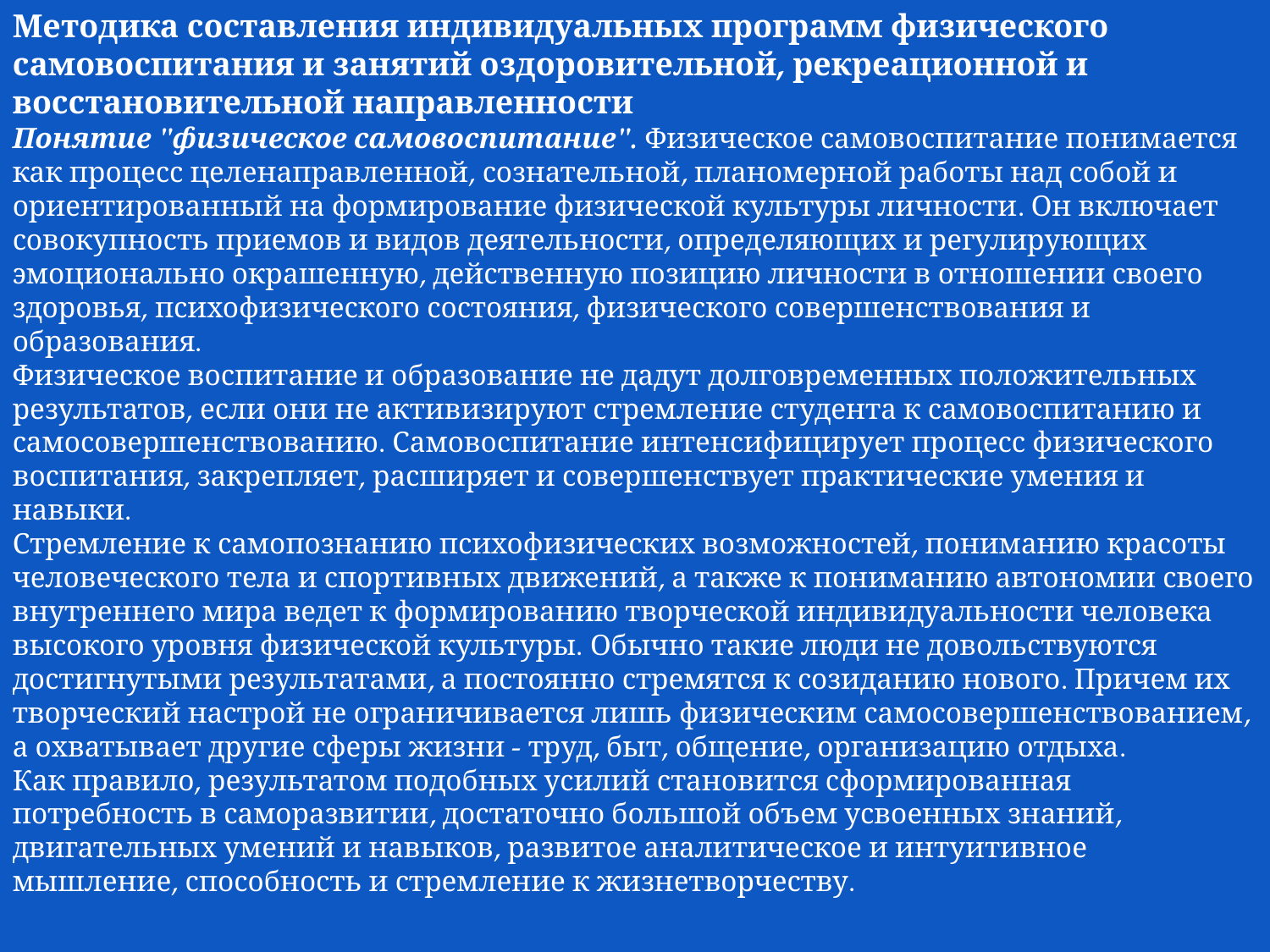

Методика составления индивидуальных программ физического самовоспитания и занятий оздоровительной, рекреационной и восстановительной направленности
Понятие "физическое самовоспитание". Физическое самовоспитание понимается как процесс целенаправленной, сознательной, планомерной работы над собой и ориентированный на формирование физической культуры личности. Он включает совокупность приемов и видов деятельности, определяющих и регулирующих эмоционально окрашенную, действенную позицию личности в отношении своего здоровья, психофизического состояния, физического совершенствования и образования.
Физическое воспитание и образование не дадут долговременных положительных результатов, если они не активизируют стремление студента к самовоспитанию и самосовершенствованию. Самовоспитание интенсифицирует процесс физического воспитания, закрепляет, расширяет и совершенствует практические умения и навыки.
Стремление к самопознанию психофизических возможностей, пониманию красоты человеческого тела и спортивных движений, а также к пониманию автономии своего внутреннего мира ведет к формированию творческой индивидуальности человека высокого уровня физической культуры. Обычно такие люди не довольствуются достигнутыми результатами, а постоянно стремятся к созиданию нового. Причем их творческий настрой не ограничивается лишь физическим самосовершенствованием, а охватывает другие сферы жизни - труд, быт, общение, организацию отдыха.
Как правило, результатом подобных усилий становится сформированная потребность в саморазвитии, достаточно большой объем усвоенных знаний, двигательных умений и навыков, развитое аналитическое и интуитивное мышление, способность и стремление к жизнетворчеству.